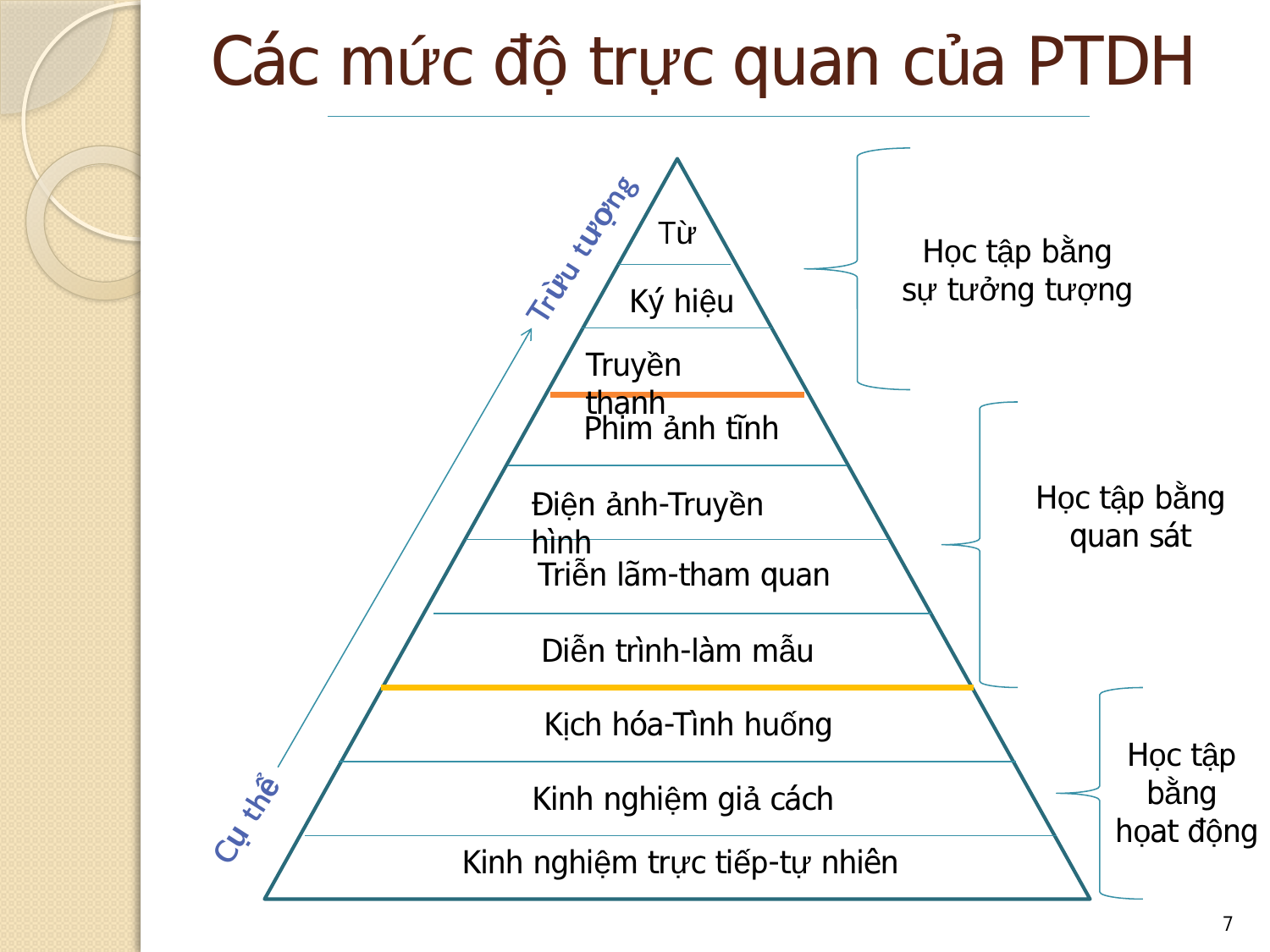

# Các mức độ trực quan của PTDH

Từ
Trừu tượng
Học tập bằng sự tưởng tượng
Ký hiệu
Truyền thanh
Phim ảnh tĩnh

Học tập bằng quan sát
Điện ảnh-Truyền hình
Triễn lãm-tham quan
Diễn trình-làm mẫu

Kịch hóa-Tình huống
Học tập
bằng
họat động
Kinh nghiệm giả cách
Cụ thể
Kinh nghiệm trực tiếp-tự nhiên
7